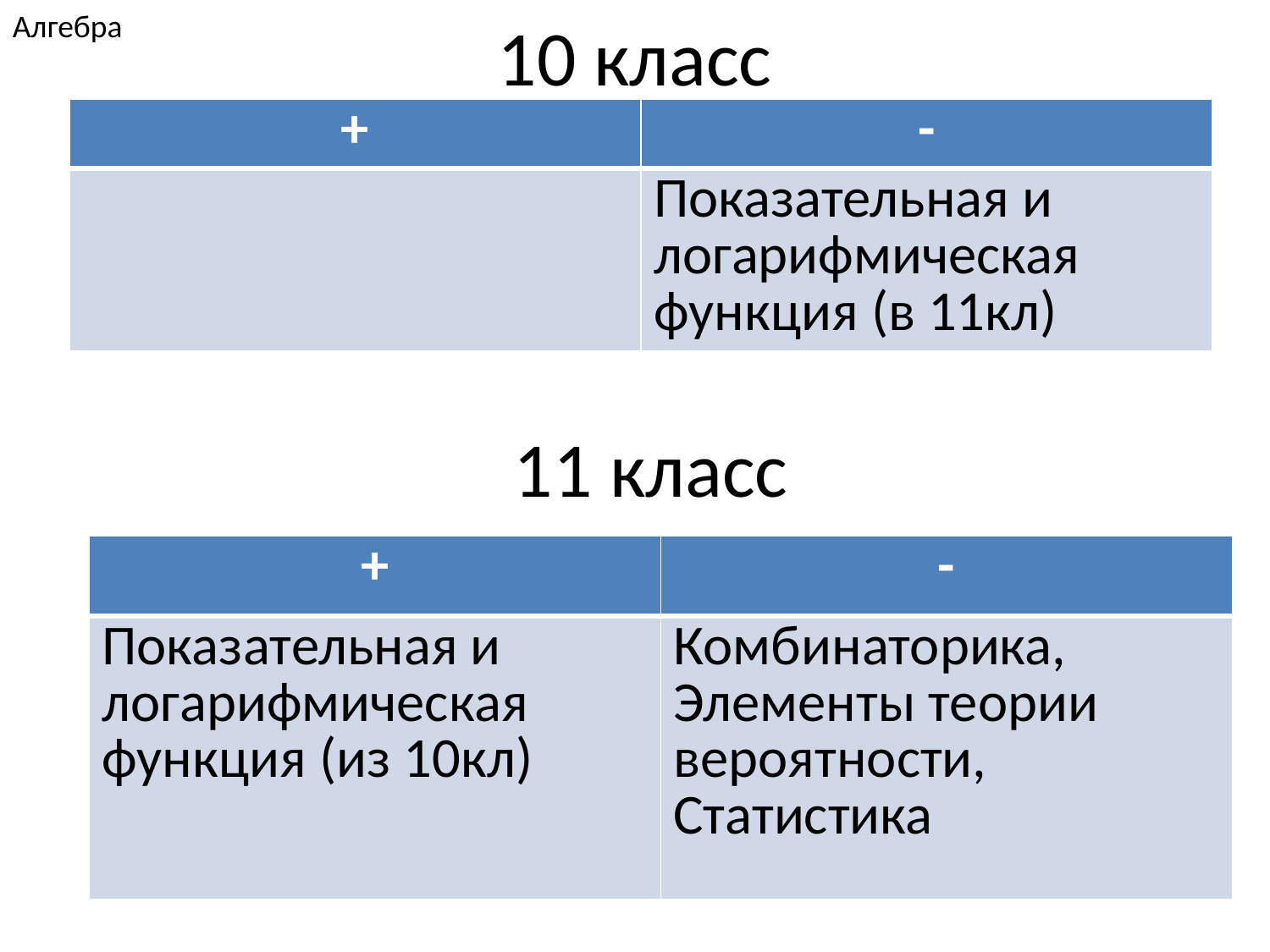

Алгебра
# 10 класс
| + | - |
| --- | --- |
|  | Показательная и логарифмическая функция (в 11кл) |
11 класс
| + | - |
| --- | --- |
| Показательная и логарифмическая функция (из 10кл) | Комбинаторика, Элементы теории вероятности, Статистика |